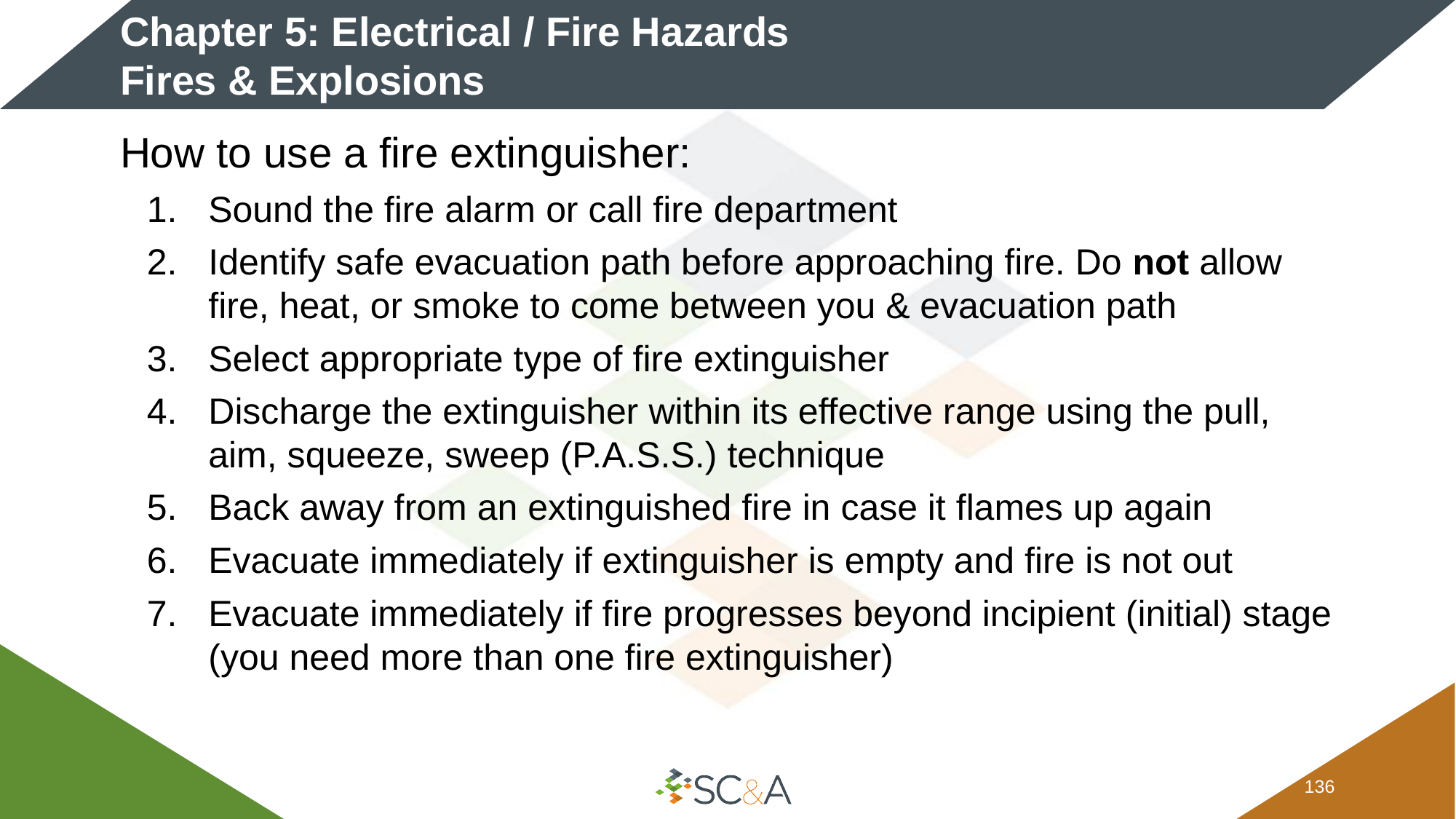

# Chapter 5: Electrical / Fire Hazards Fires & Explosions
How to use a fire extinguisher:
Sound the fire alarm or call fire department
Identify safe evacuation path before approaching fire. Do not allow fire, heat, or smoke to come between you & evacuation path
Select appropriate type of fire extinguisher
Discharge the extinguisher within its effective range using the pull, aim, squeeze, sweep (P.A.S.S.) technique
Back away from an extinguished fire in case it flames up again
Evacuate immediately if extinguisher is empty and fire is not out
Evacuate immediately if fire progresses beyond incipient (initial) stage (you need more than one fire extinguisher)
136